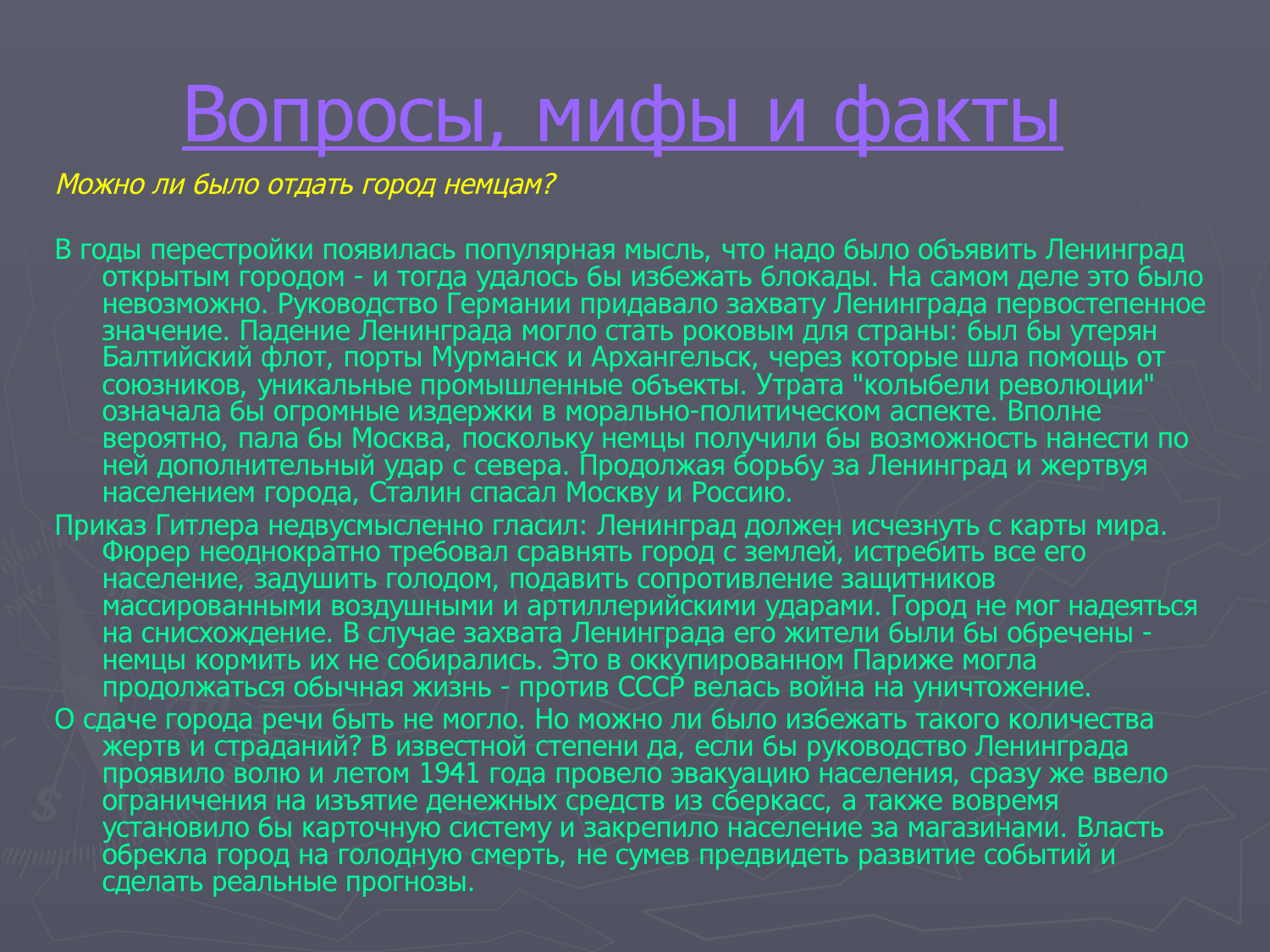

# Вопросы, мифы и факты
Можно ли было отдать город немцам?

В годы перестройки появилась популярная мысль, что надо было объявить Ленинград открытым городом - и тогда удалось бы избежать блокады. На самом деле это было невозможно. Руководство Германии придавало захвату Ленинграда первостепенное значение. Падение Ленинграда могло стать роковым для страны: был бы утерян Балтийский флот, порты Мурманcк и Архангельск, через которые шла помощь от союзников, уникальные промышленные объекты. Утрата "колыбели революции" означала бы огромные издержки в морально-политическом аспекте. Вполне вероятно, пала бы Москва, поскольку немцы получили бы возможность нанести по ней дополнительный удар с севера. Продолжая борьбу за Ленинград и жертвуя населением города, Сталин спасал Москву и Россию.
Приказ Гитлера недвусмысленно гласил: Ленинград должен исчезнуть с карты мира. Фюрер неоднократно требовал сравнять город с землей, истребить все его население, задушить голодом, подавить сопротивление защитников массированными воздушными и артиллерийскими ударами. Город не мог надеяться на снисхождение. В случае захвата Ленинграда его жители были бы обречены - немцы кормить их не собирались. Это в оккупированном Париже могла продолжаться обычная жизнь - против СССР велась война на уничтожение.
О сдаче города речи быть не могло. Но можно ли было избежать такого количества жертв и страданий? В известной степени да, если бы руководство Ленинграда проявило волю и летом 1941 года провело эвакуацию населения, сразу же ввело ограничения на изъятие денежных средств из сберкасс, а также вовремя установило бы карточную систему и закрепило население за магазинами. Власть обрекла город на голодную смерть, не сумев предвидеть развитие событий и сделать реальные прогнозы.